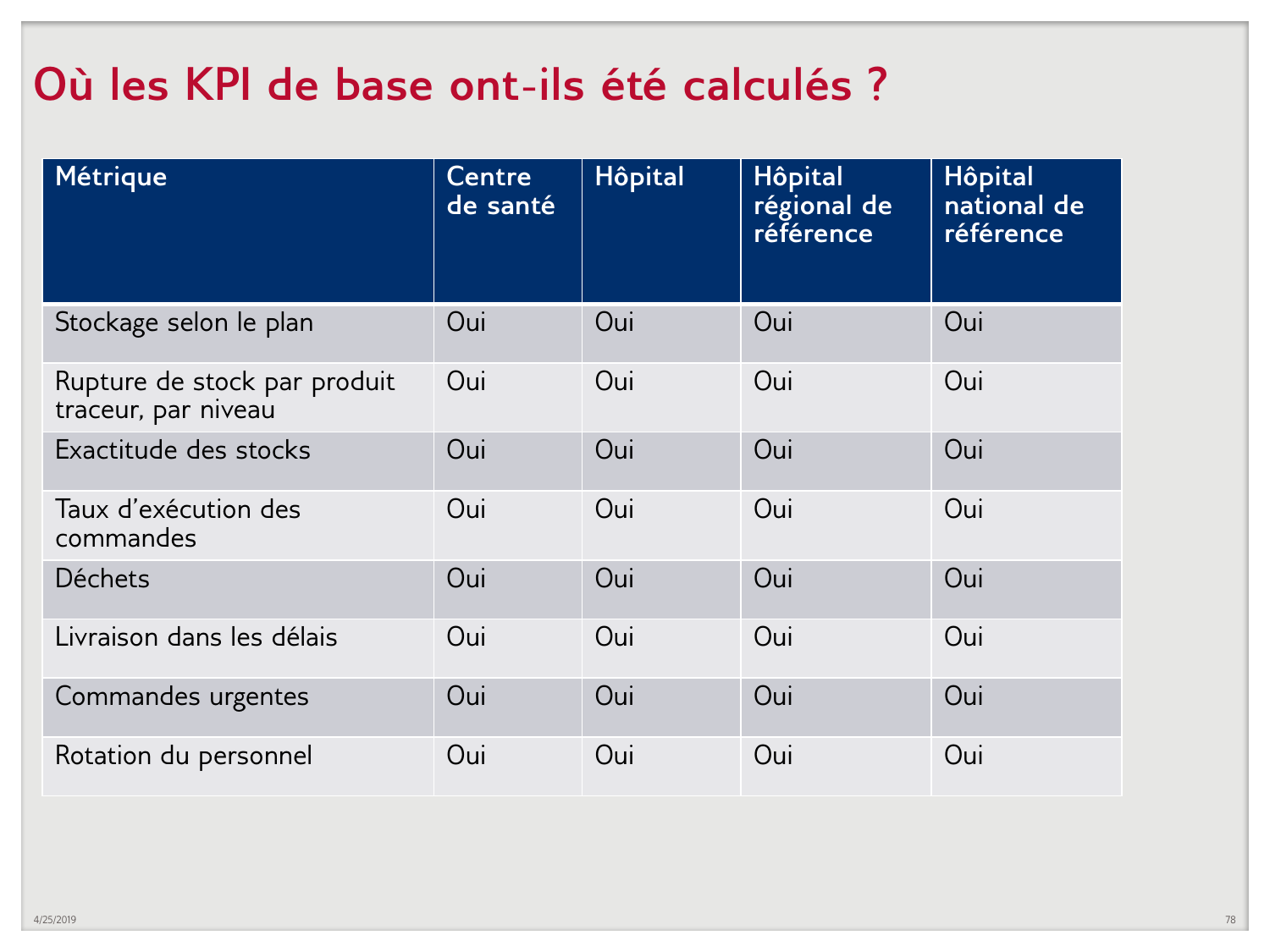

# Où les KPI de base ont-ils été calculés ?
| Métrique | Centre de santé | Hôpital | Hôpital régional de référence | Hôpital national de référence |
| --- | --- | --- | --- | --- |
| Stockage selon le plan | Oui | Oui | Oui | Oui |
| Rupture de stock par produit traceur, par niveau | Oui | Oui | Oui | Oui |
| Exactitude des stocks | Oui | Oui | Oui | Oui |
| Taux d’exécution des commandes | Oui | Oui | Oui | Oui |
| Déchets | Oui | Oui | Oui | Oui |
| Livraison dans les délais | Oui | Oui | Oui | Oui |
| Commandes urgentes | Oui | Oui | Oui | Oui |
| Rotation du personnel | Oui | Oui | Oui | Oui |
4/25/2019
78